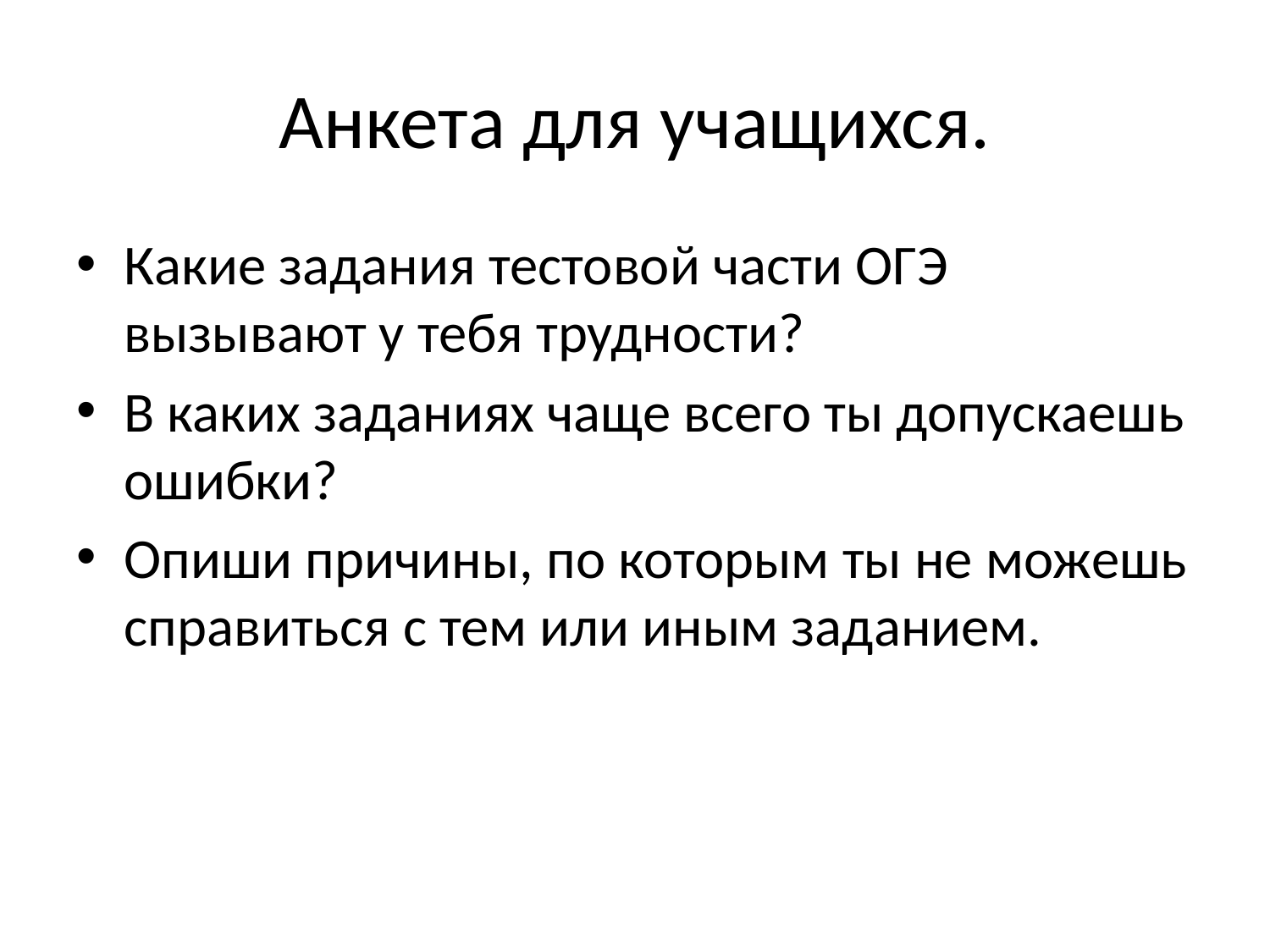

# Анкета для учащихся.
Какие задания тестовой части ОГЭ вызывают у тебя трудности?
В каких заданиях чаще всего ты допускаешь ошибки?
Опиши причины, по которым ты не можешь справиться с тем или иным заданием.